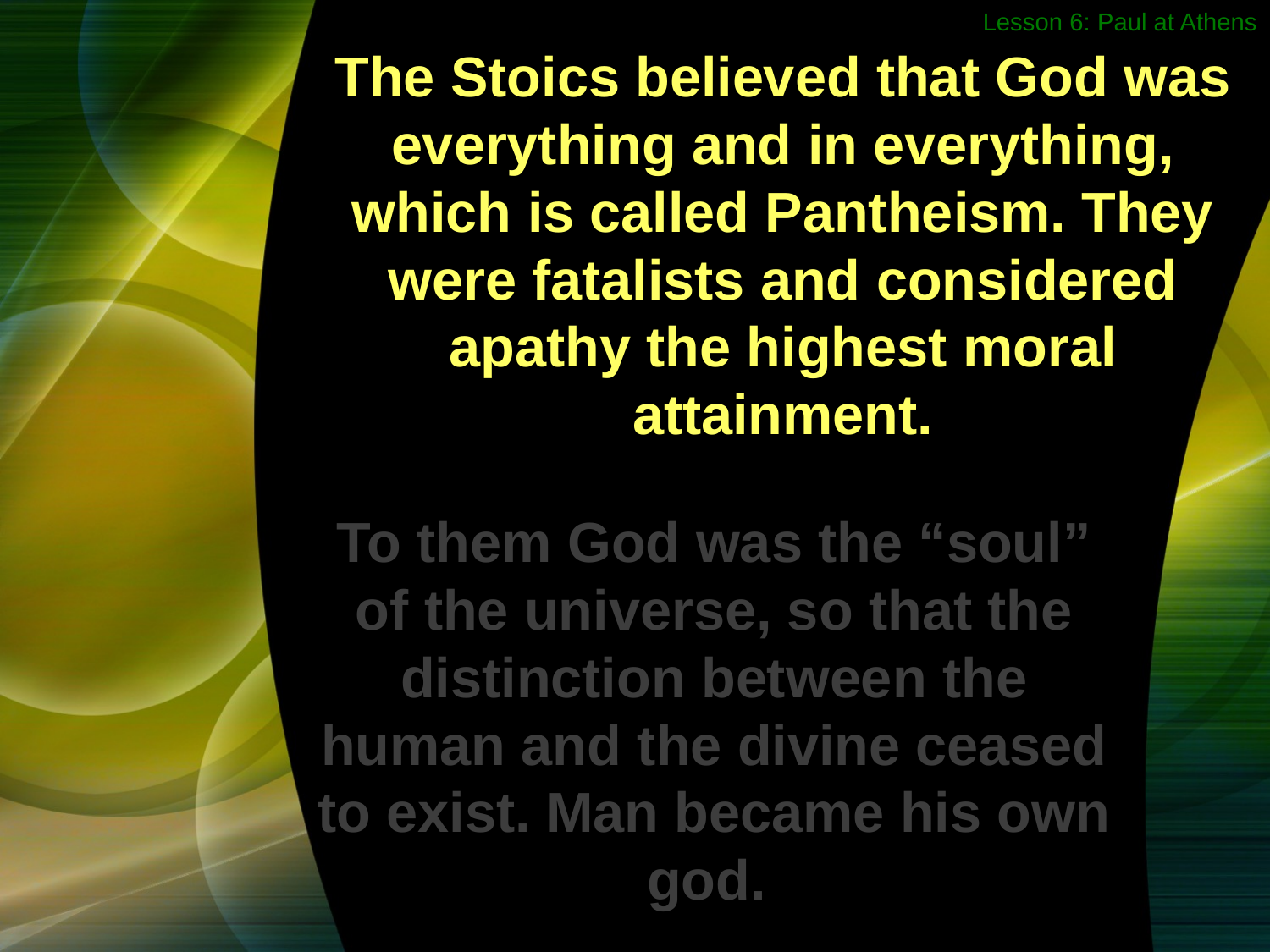

Lesson 6: Paul at Athens
The Stoics believed that God was everything and in everything, which is called Pantheism. They were fatalists and considered apathy the highest moral attainment.
To them God was the “soul” of the universe, so that the distinction between the
human and the divine ceased to exist. Man became his own god.